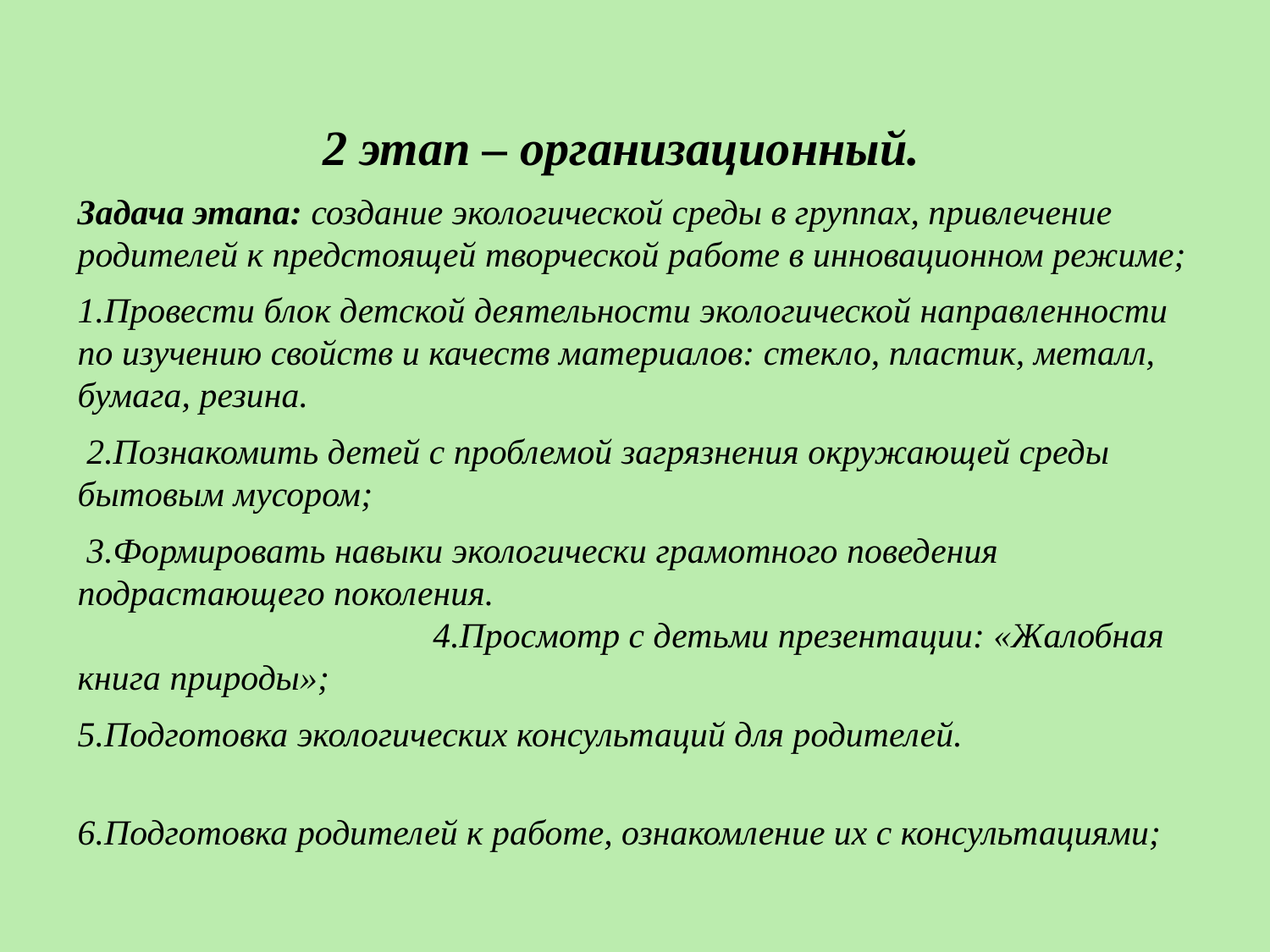

2 этап – организационный.
Задача этапа: создание экологической среды в группах, привлечение родителей к предстоящей творческой работе в инновационном режиме;
1.Провести блок детской деятельности экологической направленности по изучению свойств и качеств материалов: стекло, пластик, металл, бумага, резина.
 2.Познакомить детей с проблемой загрязнения окружающей среды бытовым мусором;
 3.Формировать навыки экологически грамотного поведения подрастающего поколения.                                                                                                                        4.Просмотр с детьми презентации: «Жалобная книга природы»;
5.Подготовка экологических консультаций для родителей.
6.Подготовка родителей к работе, ознакомление их с консультациями;